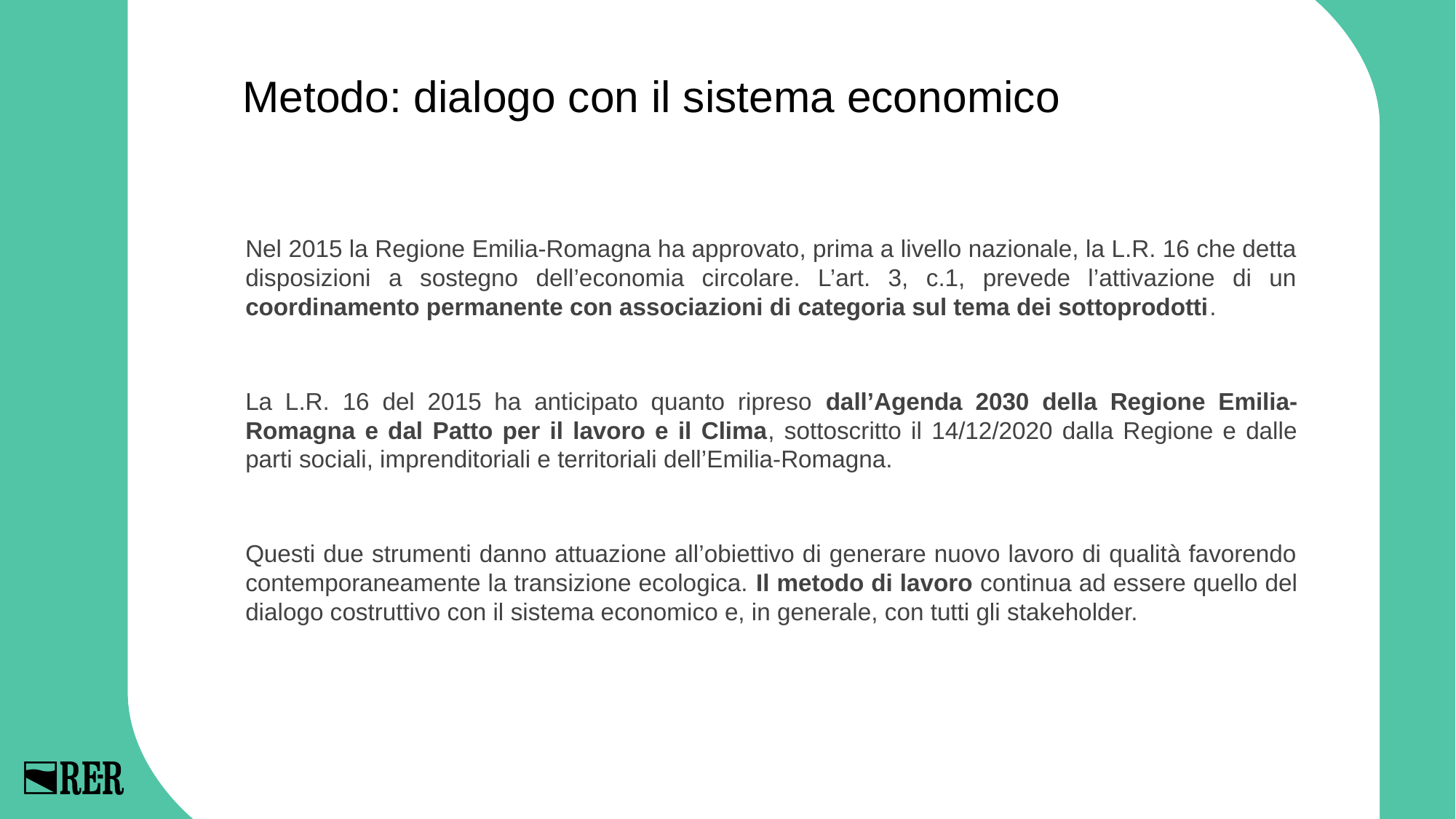

Metodo: dialogo con il sistema economico

Nel 2015 la Regione Emilia-Romagna ha approvato, prima a livello nazionale, la L.R. 16 che detta disposizioni a sostegno dell’economia circolare. L’art. 3, c.1, prevede l’attivazione di un coordinamento permanente con associazioni di categoria sul tema dei sottoprodotti.

La L.R. 16 del 2015 ha anticipato quanto ripreso dall’Agenda 2030 della Regione Emilia-Romagna e dal Patto per il lavoro e il Clima, sottoscritto il 14/12/2020 dalla Regione e dalle parti sociali, imprenditoriali e territoriali dell’Emilia-Romagna.

Questi due strumenti danno attuazione all’obiettivo di generare nuovo lavoro di qualità favorendo contemporaneamente la transizione ecologica. Il metodo di lavoro continua ad essere quello del dialogo costruttivo con il sistema economico e, in generale, con tutti gli stakeholder.